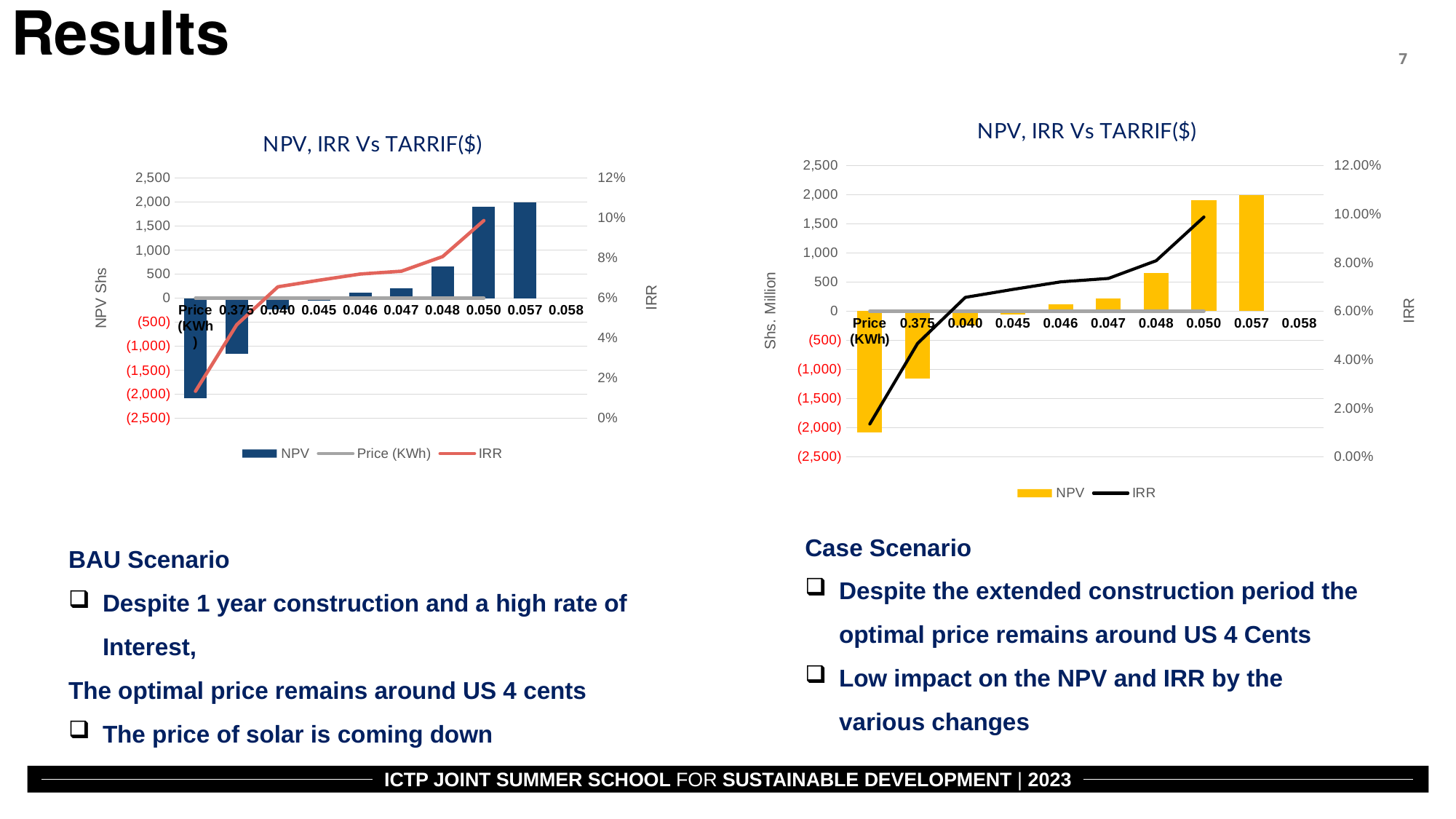

Results

[unsupported chart]

[unsupported chart]

Case Scenario
Despite the extended construction period the optimal price remains around US 4 Cents
Low impact on the NPV and IRR by the various changes

BAU Scenario
Despite 1 year construction and a high rate of Interest,
The optimal price remains around US 4 cents
The price of solar is coming down